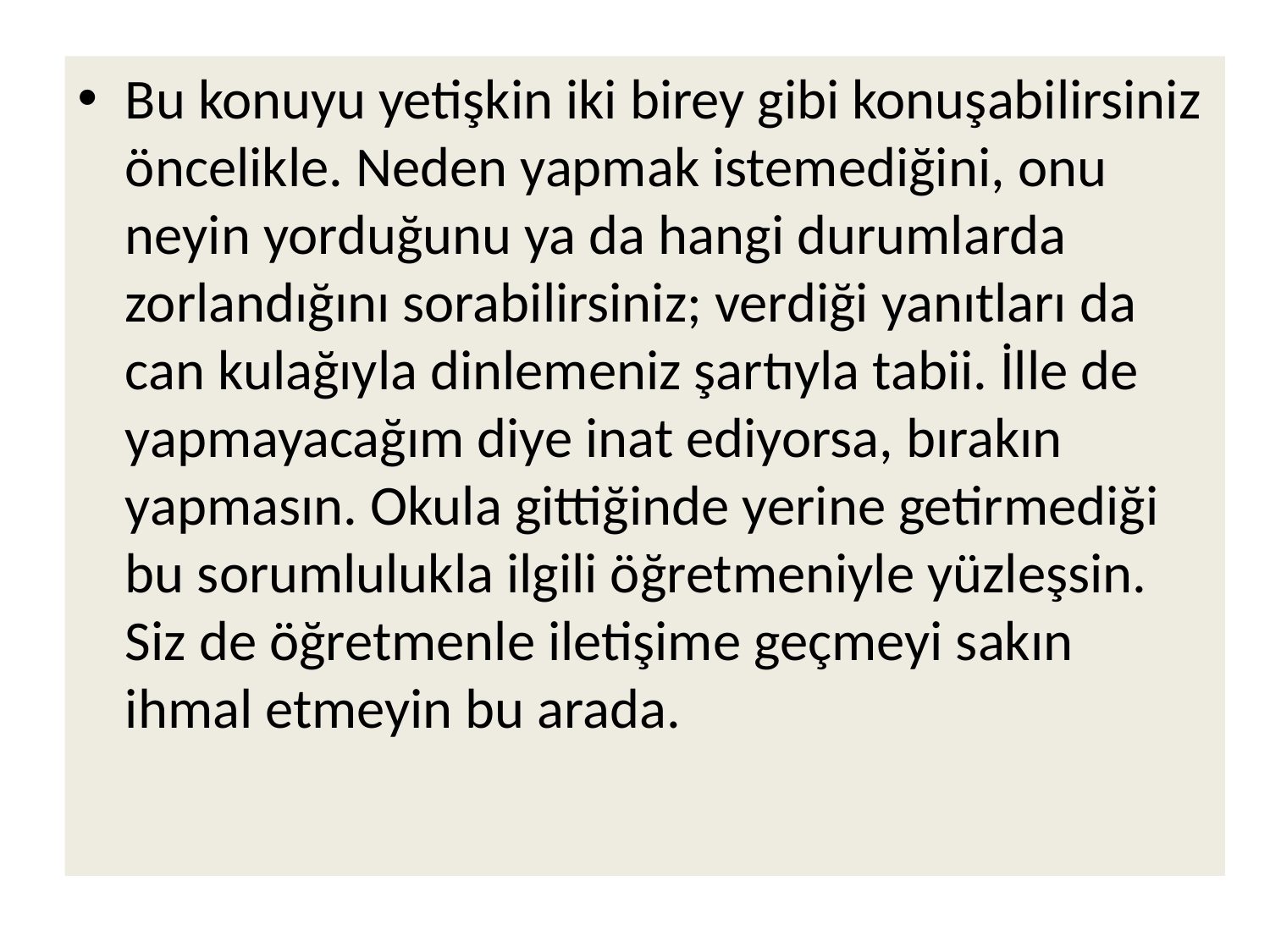

Bu konuyu yetişkin iki birey gibi konuşabilirsiniz öncelikle. Neden yapmak istemediğini, onu neyin yorduğunu ya da hangi durumlarda zorlandığını sorabilirsiniz; verdiği yanıtları da can kulağıyla dinlemeniz şartıyla tabii. İlle de yapmayacağım diye inat ediyorsa, bırakın yapmasın. Okula gittiğinde yerine getirmediği bu sorumlulukla ilgili öğretmeniyle yüzleşsin. Siz de öğretmenle iletişime geçmeyi sakın ihmal etmeyin bu arada.